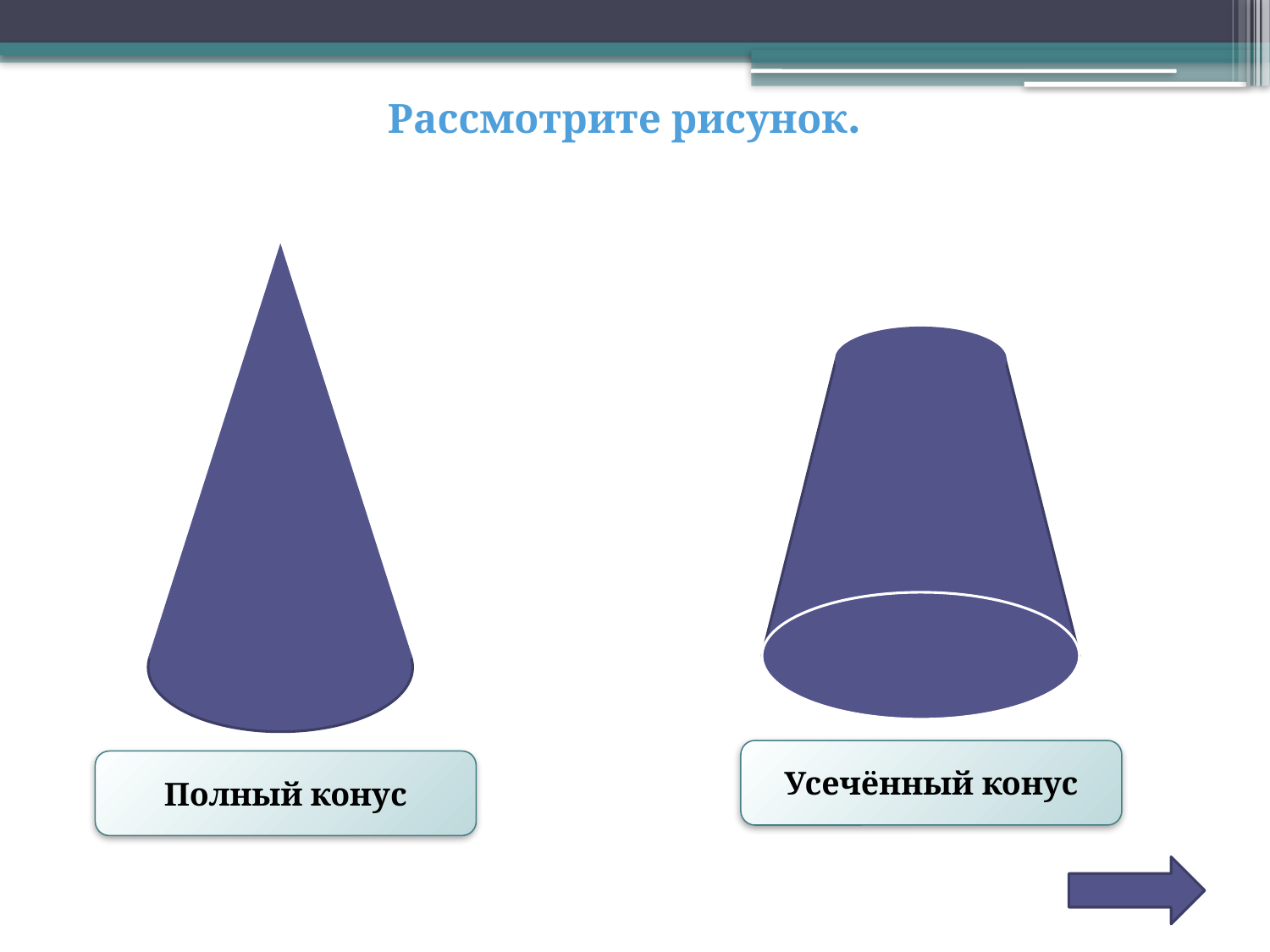

# Рассмотрите рисунок.

Усечённый конус
Полный конус